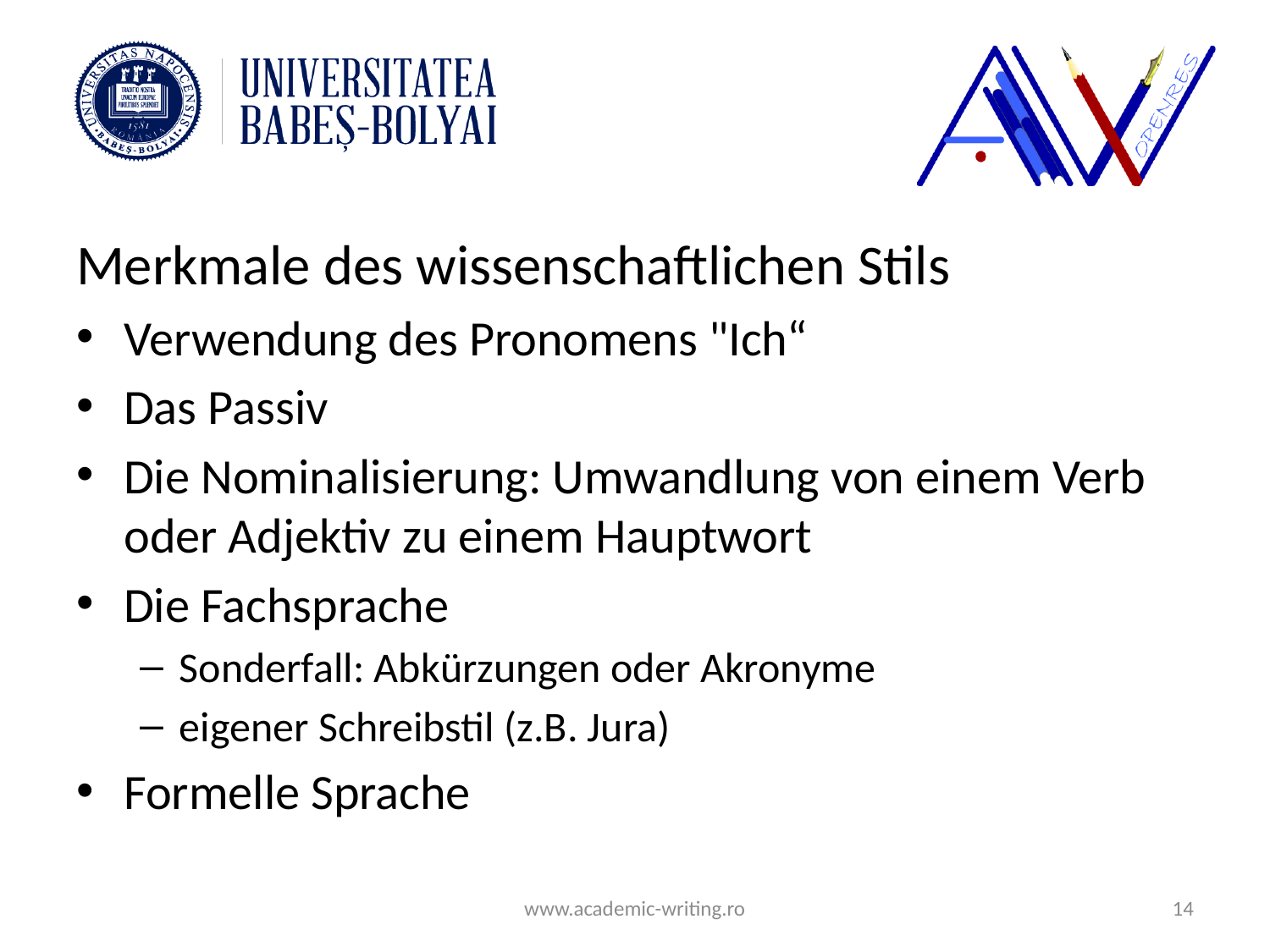

#
Merkmale des wissenschaftlichen Stils
Verwendung des Pronomens "Ich“
Das Passiv
Die Nominalisierung: Umwandlung von einem Verb oder Adjektiv zu einem Hauptwort
Die Fachsprache
Sonderfall: Abkürzungen oder Akronyme
eigener Schreibstil (z.B. Jura)
Formelle Sprache
www.academic-writing.ro
14